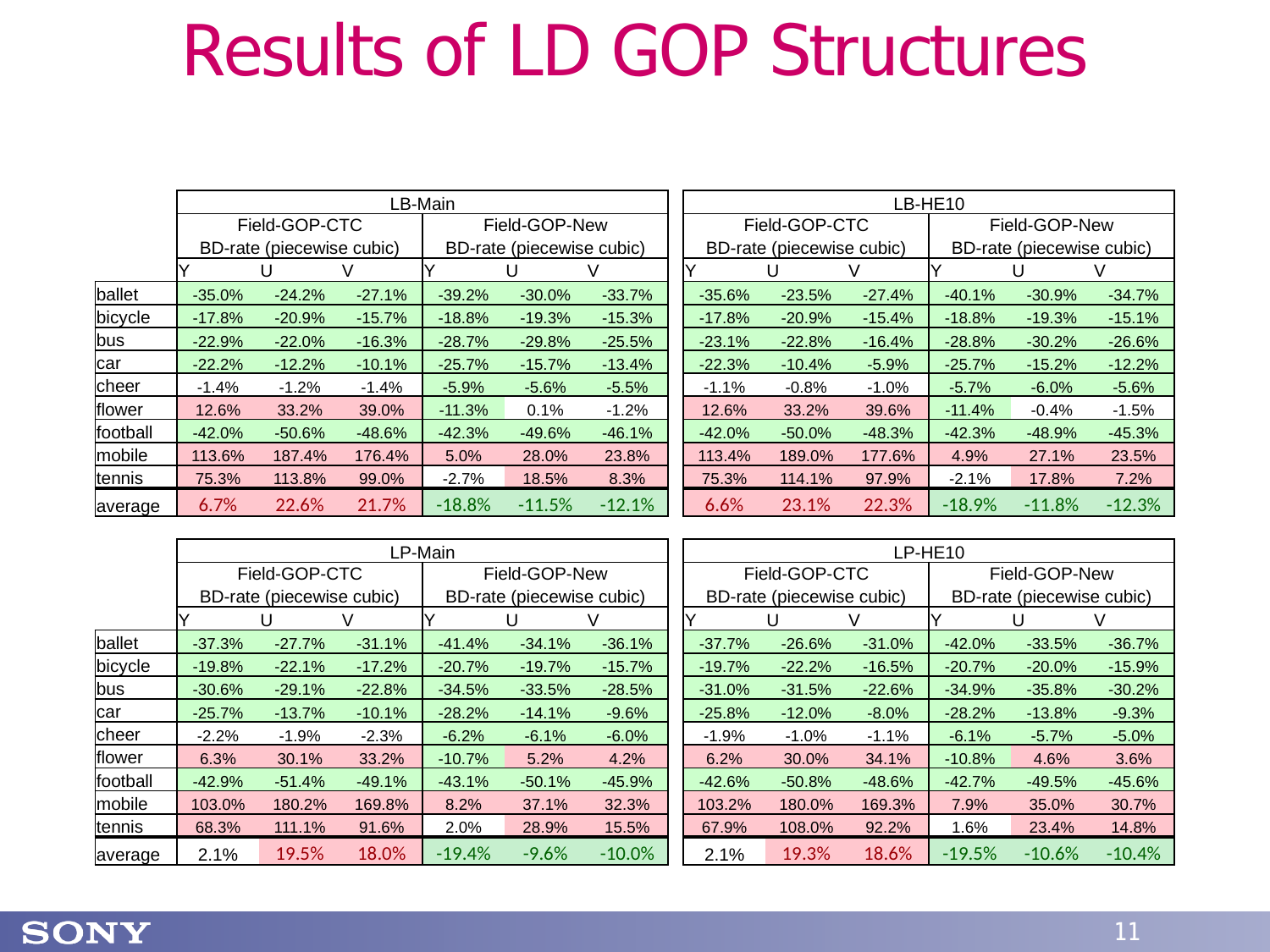

# Results of LD GOP Structures
|  | LB-Main |  |  |  |  |  |  | LB-HE10 |  |  |  |  |  |
| --- | --- | --- | --- | --- | --- | --- | --- | --- | --- | --- | --- | --- | --- |
|  | Field-GOP-CTC |  |  | Field-GOP-New |  |  |  | Field-GOP-CTC |  |  | Field-GOP-New |  |  |
|  | BD-rate (piecewise cubic) |  |  | BD-rate (piecewise cubic) |  |  |  | BD-rate (piecewise cubic) |  |  | BD-rate (piecewise cubic) |  |  |
|  | Y | U | V | Y | U | V |  | Y | U | V | Y | U | V |
| ballet | -35.0% | -24.2% | -27.1% | -39.2% | -30.0% | -33.7% |  | -35.6% | -23.5% | -27.4% | -40.1% | -30.9% | -34.7% |
| bicycle | -17.8% | -20.9% | -15.7% | -18.8% | -19.3% | -15.3% |  | -17.8% | -20.9% | -15.4% | -18.8% | -19.3% | -15.1% |
| bus | -22.9% | -22.0% | -16.3% | -28.7% | -29.8% | -25.5% |  | -23.1% | -22.8% | -16.4% | -28.8% | -30.2% | -26.6% |
| car | -22.2% | -12.2% | -10.1% | -25.7% | -15.7% | -13.4% |  | -22.3% | -10.4% | -5.9% | -25.7% | -15.2% | -12.2% |
| cheer | -1.4% | -1.2% | -1.4% | -5.9% | -5.6% | -5.5% |  | -1.1% | -0.8% | -1.0% | -5.7% | -6.0% | -5.6% |
| flower | 12.6% | 33.2% | 39.0% | -11.3% | 0.1% | -1.2% |  | 12.6% | 33.2% | 39.6% | -11.4% | -0.4% | -1.5% |
| football | -42.0% | -50.6% | -48.6% | -42.3% | -49.6% | -46.1% |  | -42.0% | -50.0% | -48.3% | -42.3% | -48.9% | -45.3% |
| mobile | 113.6% | 187.4% | 176.4% | 5.0% | 28.0% | 23.8% |  | 113.4% | 189.0% | 177.6% | 4.9% | 27.1% | 23.5% |
| tennis | 75.3% | 113.8% | 99.0% | -2.7% | 18.5% | 8.3% |  | 75.3% | 114.1% | 97.9% | -2.1% | 17.8% | 7.2% |
| average | 6.7% | 22.6% | 21.7% | -18.8% | -11.5% | -12.1% |  | 6.6% | 23.1% | 22.3% | -18.9% | -11.8% | -12.3% |
|  |  |  |  |  |  |  |  |  |  |  |  |  |  |
|  | LP-Main |  |  |  |  |  |  | LP-HE10 |  |  |  |  |  |
|  | Field-GOP-CTC |  |  | Field-GOP-New |  |  |  | Field-GOP-CTC |  |  | Field-GOP-New |  |  |
|  | BD-rate (piecewise cubic) |  |  | BD-rate (piecewise cubic) |  |  |  | BD-rate (piecewise cubic) |  |  | BD-rate (piecewise cubic) |  |  |
|  | Y | U | V | Y | U | V |  | Y | U | V | Y | U | V |
| ballet | -37.3% | -27.7% | -31.1% | -41.4% | -34.1% | -36.1% |  | -37.7% | -26.6% | -31.0% | -42.0% | -33.5% | -36.7% |
| bicycle | -19.8% | -22.1% | -17.2% | -20.7% | -19.7% | -15.7% |  | -19.7% | -22.2% | -16.5% | -20.7% | -20.0% | -15.9% |
| bus | -30.6% | -29.1% | -22.8% | -34.5% | -33.5% | -28.5% |  | -31.0% | -31.5% | -22.6% | -34.9% | -35.8% | -30.2% |
| car | -25.7% | -13.7% | -10.1% | -28.2% | -14.1% | -9.6% |  | -25.8% | -12.0% | -8.0% | -28.2% | -13.8% | -9.3% |
| cheer | -2.2% | -1.9% | -2.3% | -6.2% | -6.1% | -6.0% |  | -1.9% | -1.0% | -1.1% | -6.1% | -5.7% | -5.0% |
| flower | 6.3% | 30.1% | 33.2% | -10.7% | 5.2% | 4.2% |  | 6.2% | 30.0% | 34.1% | -10.8% | 4.6% | 3.6% |
| football | -42.9% | -51.4% | -49.1% | -43.1% | -50.1% | -45.9% |  | -42.6% | -50.8% | -48.6% | -42.7% | -49.5% | -45.6% |
| mobile | 103.0% | 180.2% | 169.8% | 8.2% | 37.1% | 32.3% |  | 103.2% | 180.0% | 169.3% | 7.9% | 35.0% | 30.7% |
| tennis | 68.3% | 111.1% | 91.6% | 2.0% | 28.9% | 15.5% |  | 67.9% | 108.0% | 92.2% | 1.6% | 23.4% | 14.8% |
| average | 2.1% | 19.5% | 18.0% | -19.4% | -9.6% | -10.0% |  | 2.1% | 19.3% | 18.6% | -19.5% | -10.6% | -10.4% |
11